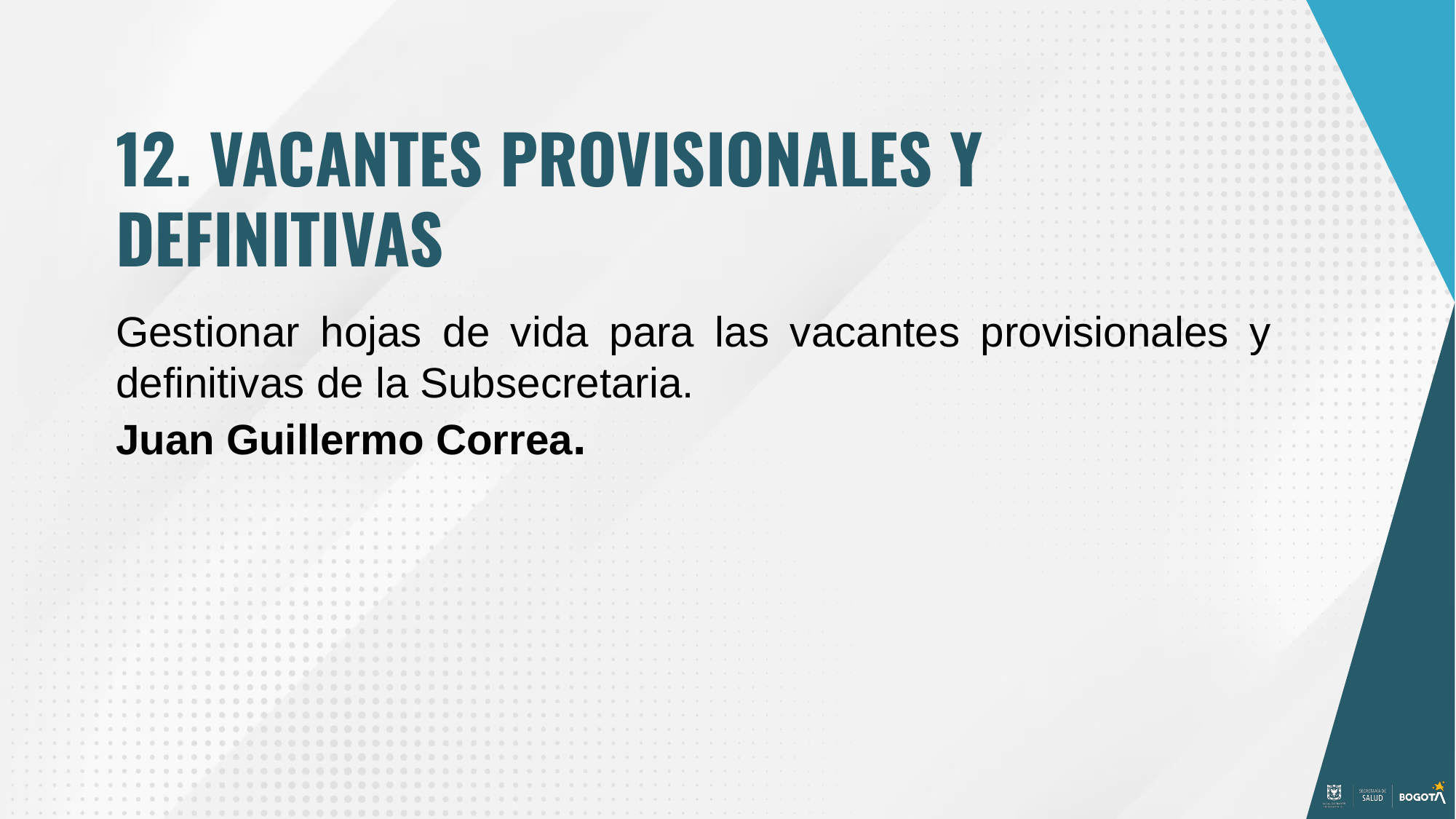

12. VACANTES PROVISIONALES Y DEFINITIVAS
Gestionar hojas de vida para las vacantes provisionales y definitivas de la Subsecretaria.
Juan Guillermo Correa.